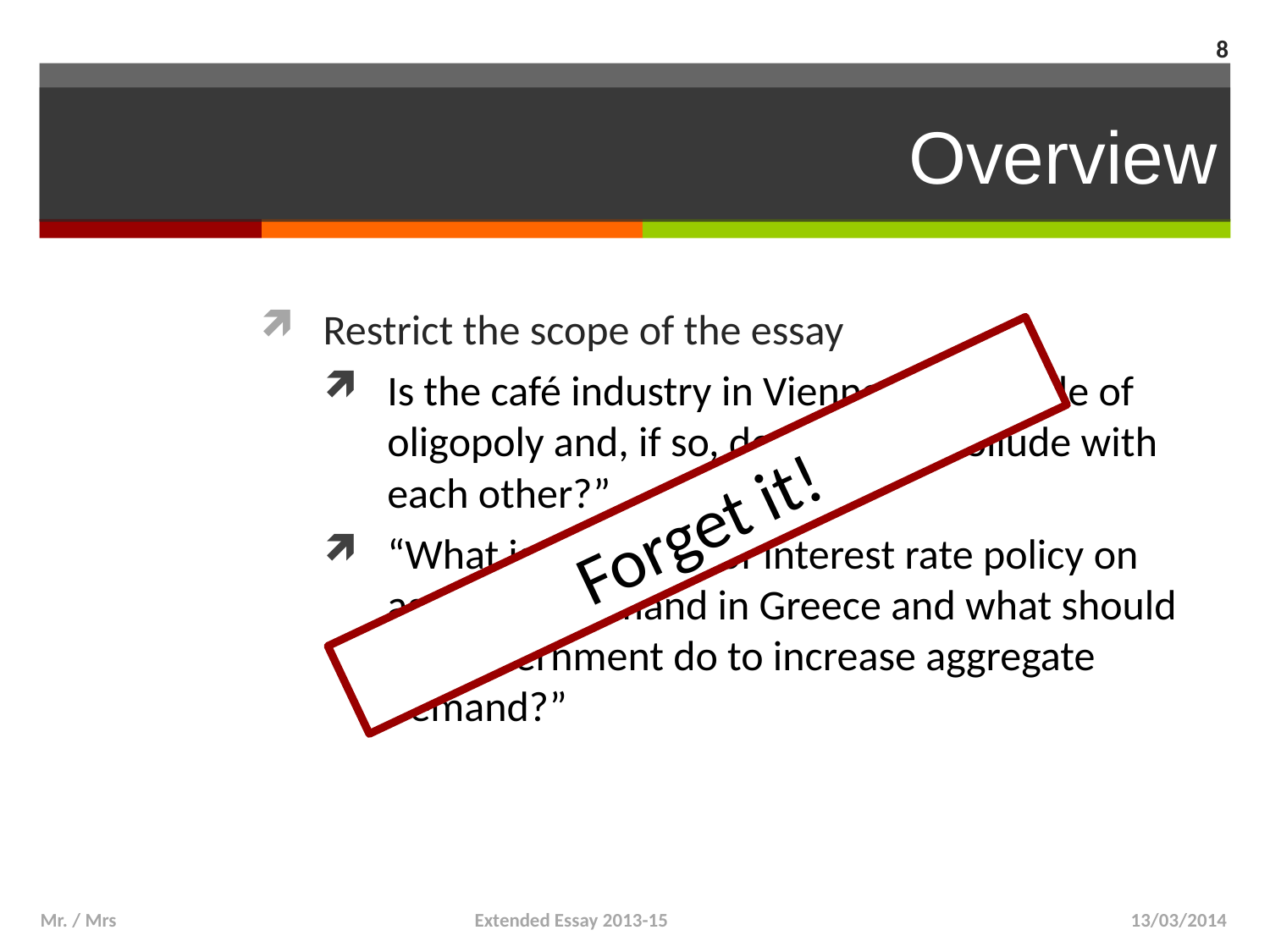

8
# Overview
Restrict the scope of the essay
Is the café industry in Vienna an example of oligopoly and, if so, do the cafés collude with each other?”
“What is the effect of interest rate policy on aggregate demand in Greece and what should the government do to increase aggregate demand?”
Forget it!
Mr. / Mrs                                                                                 Extended Essay 2013-15
13/03/2014